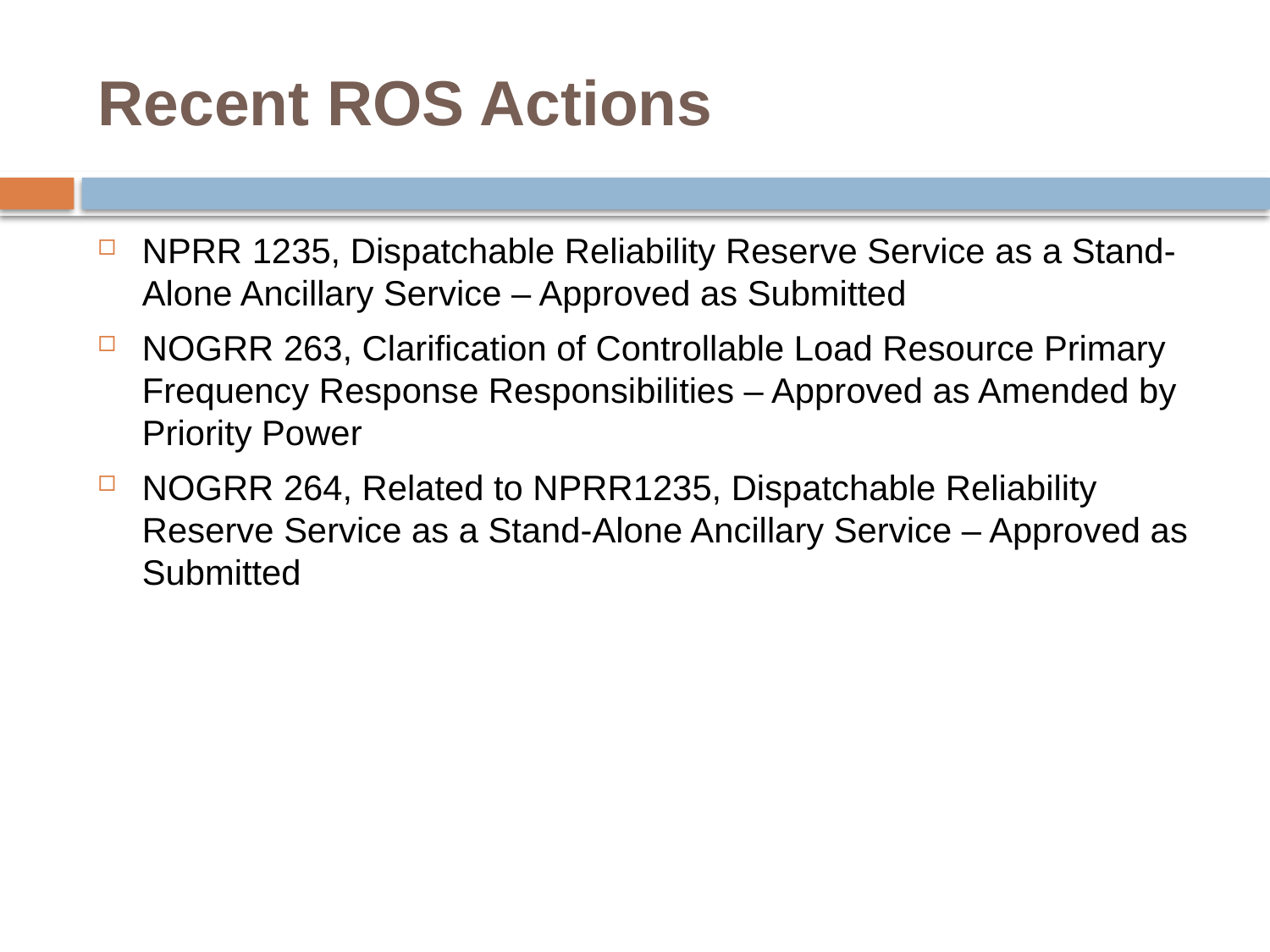

# Recent ROS Actions
NPRR 1235, Dispatchable Reliability Reserve Service as a Stand-Alone Ancillary Service – Approved as Submitted
NOGRR 263, Clarification of Controllable Load Resource Primary Frequency Response Responsibilities – Approved as Amended by Priority Power
NOGRR 264, Related to NPRR1235, Dispatchable Reliability Reserve Service as a Stand-Alone Ancillary Service – Approved as Submitted